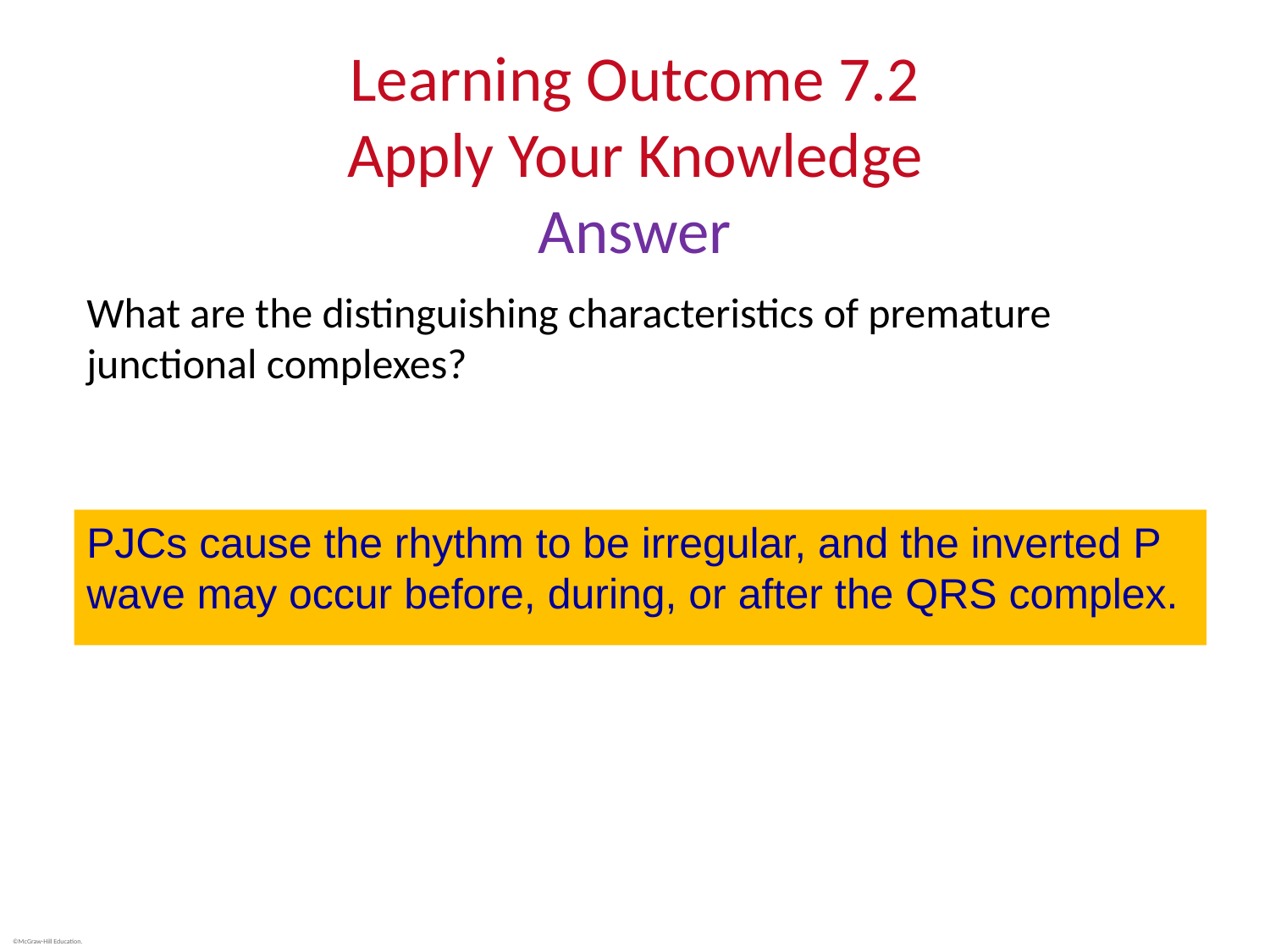

# Learning Outcome 7.2 Apply Your Knowledge Answer
What are the distinguishing characteristics of premature junctional complexes?
PJCs cause the rhythm to be irregular, and the inverted P wave may occur before, during, or after the QRS complex.